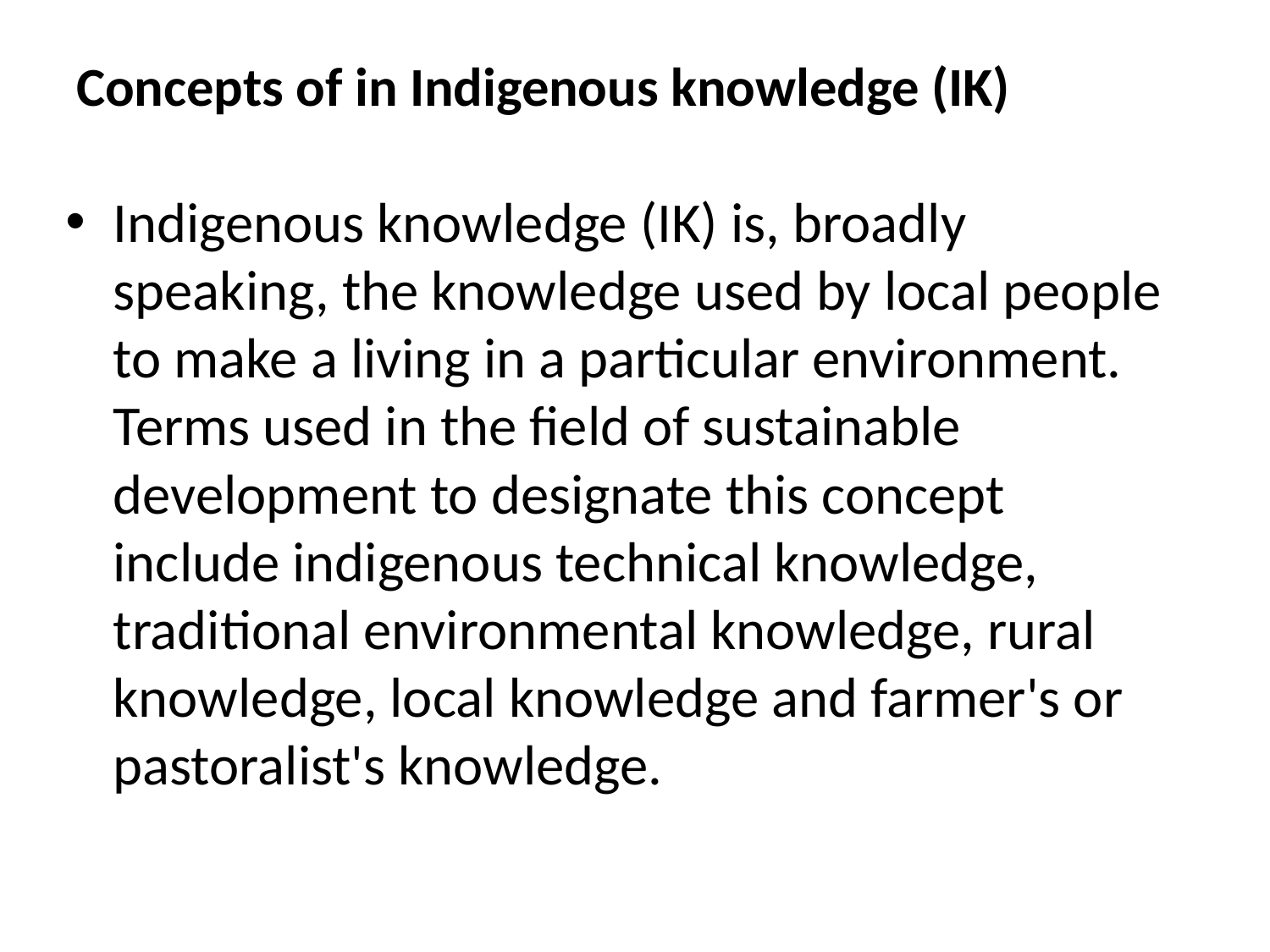

# Concepts of in Indigenous knowledge (IK)
Indigenous knowledge (IK) is, broadly speaking, the knowledge used by local people to make a living in a particular environment. Terms used in the field of sustainable development to designate this concept include indigenous technical knowledge, traditional environmental knowledge, rural knowledge, local knowledge and farmer's or pastoralist's knowledge.